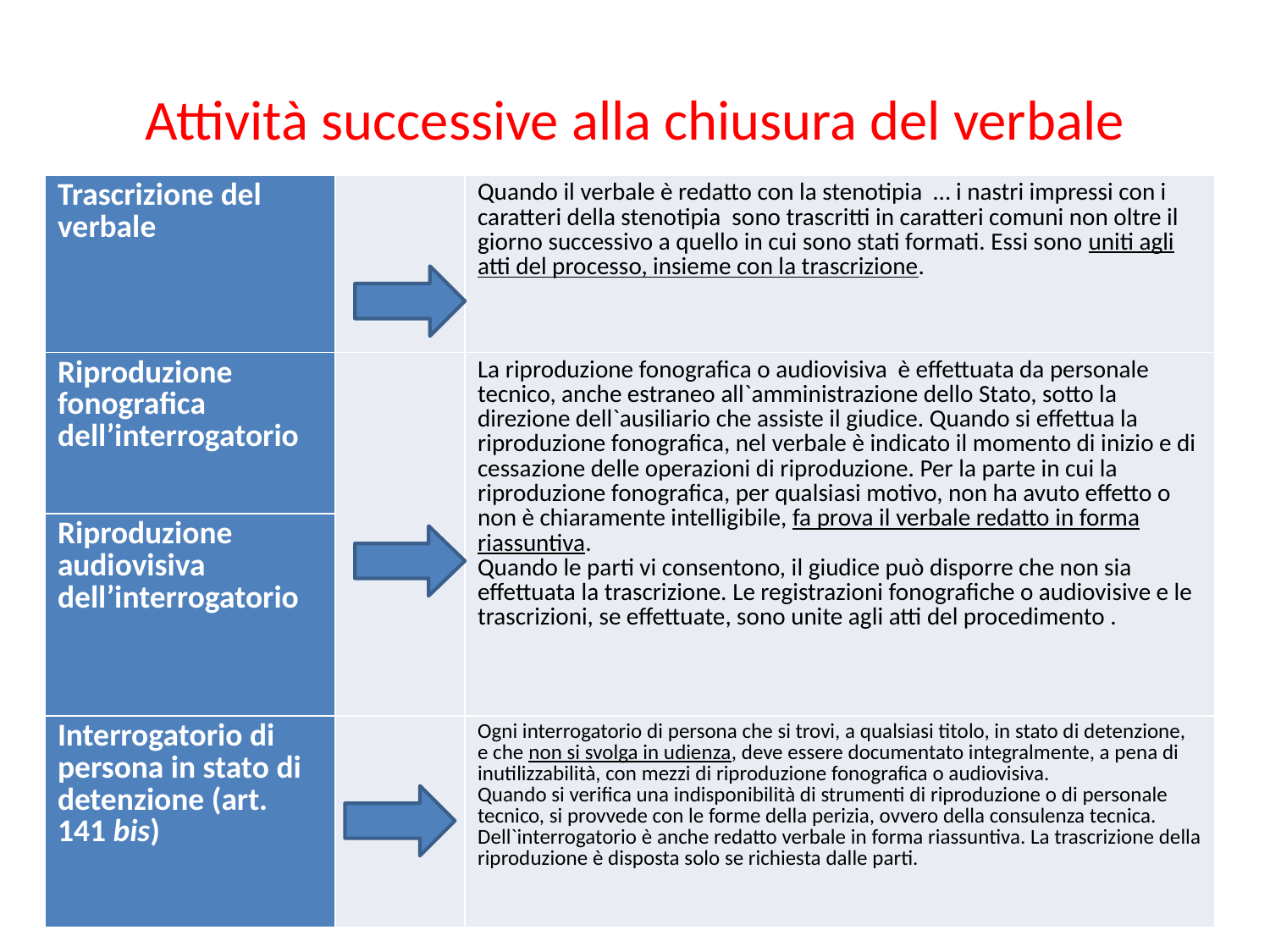

# Attività successive alla chiusura del verbale
| Trascrizione del verbale |  | Quando il verbale è redatto con la stenotipia … i nastri impressi con i caratteri della stenotipia sono trascritti in caratteri comuni non oltre il giorno successivo a quello in cui sono stati formati. Essi sono uniti agli atti del processo, insieme con la trascrizione. |
| --- | --- | --- |
| Riproduzione fonografica dell’interrogatorio |  | La riproduzione fonografica o audiovisiva è effettuata da personale tecnico, anche estraneo all`amministrazione dello Stato, sotto la direzione dell`ausiliario che assiste il giudice. Quando si effettua la riproduzione fonografica, nel verbale è indicato il momento di inizio e di cessazione delle operazioni di riproduzione. Per la parte in cui la riproduzione fonografica, per qualsiasi motivo, non ha avuto effetto o non è chiaramente intelligibile, fa prova il verbale redatto in forma riassuntiva. Quando le parti vi consentono, il giudice può disporre che non sia effettuata la trascrizione. Le registrazioni fonografiche o audiovisive e le trascrizioni, se effettuate, sono unite agli atti del procedimento . |
| Riproduzione audiovisiva dell’interrogatorio |  |  |
| Interrogatorio di persona in stato di detenzione (art. 141 bis) |  | Ogni interrogatorio di persona che si trovi, a qualsiasi titolo, in stato di detenzione, e che non si svolga in udienza, deve essere documentato integralmente, a pena di inutilizzabilità, con mezzi di riproduzione fonografica o audiovisiva. Quando si verifica una indisponibilità di strumenti di riproduzione o di personale tecnico, si provvede con le forme della perizia, ovvero della consulenza tecnica. Dell`interrogatorio è anche redatto verbale in forma riassuntiva. La trascrizione della riproduzione è disposta solo se richiesta dalle parti. |